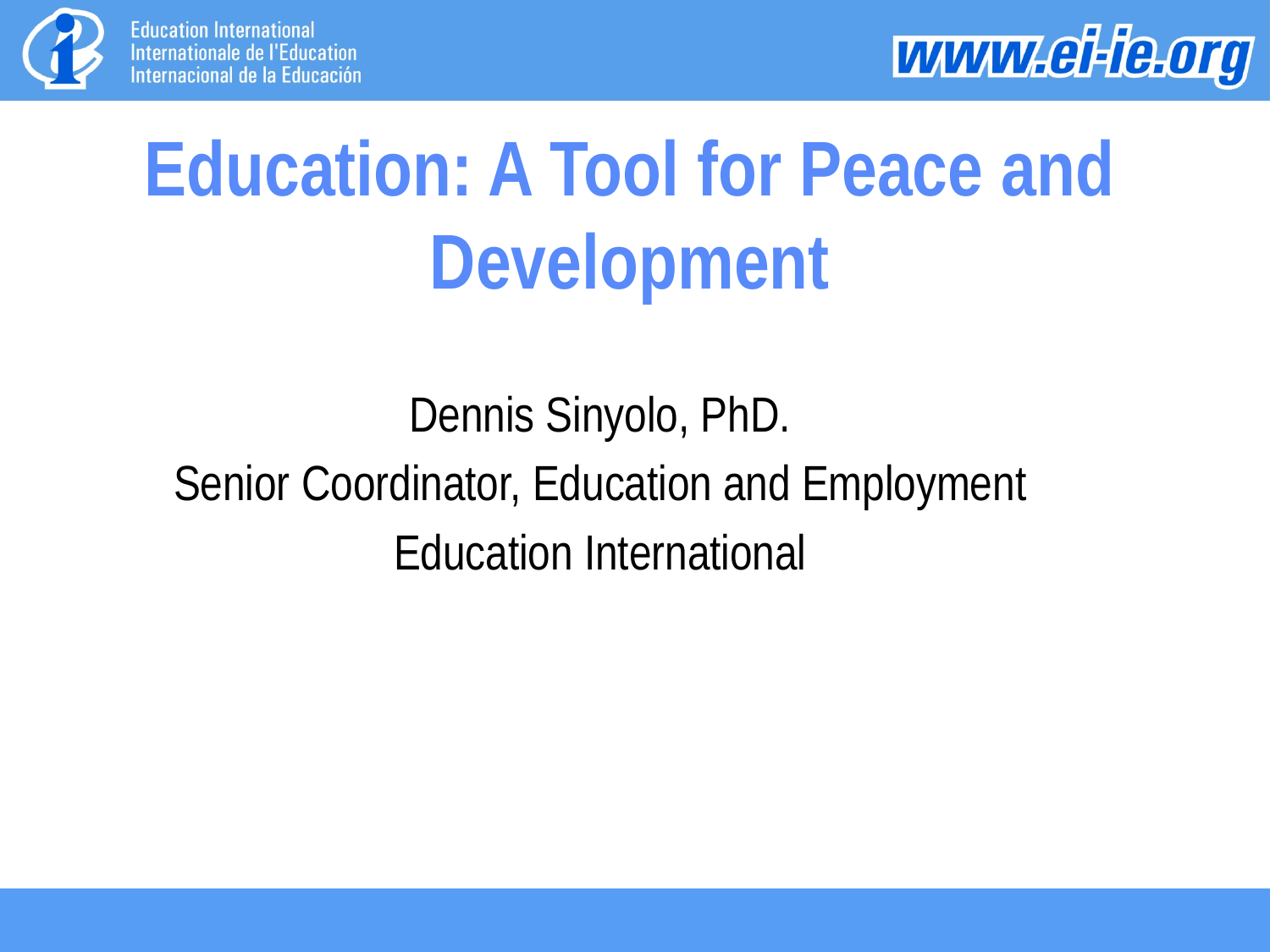

# Education: A Tool for Peace and Development
Dennis Sinyolo, PhD.
Senior Coordinator, Education and Employment
Education International